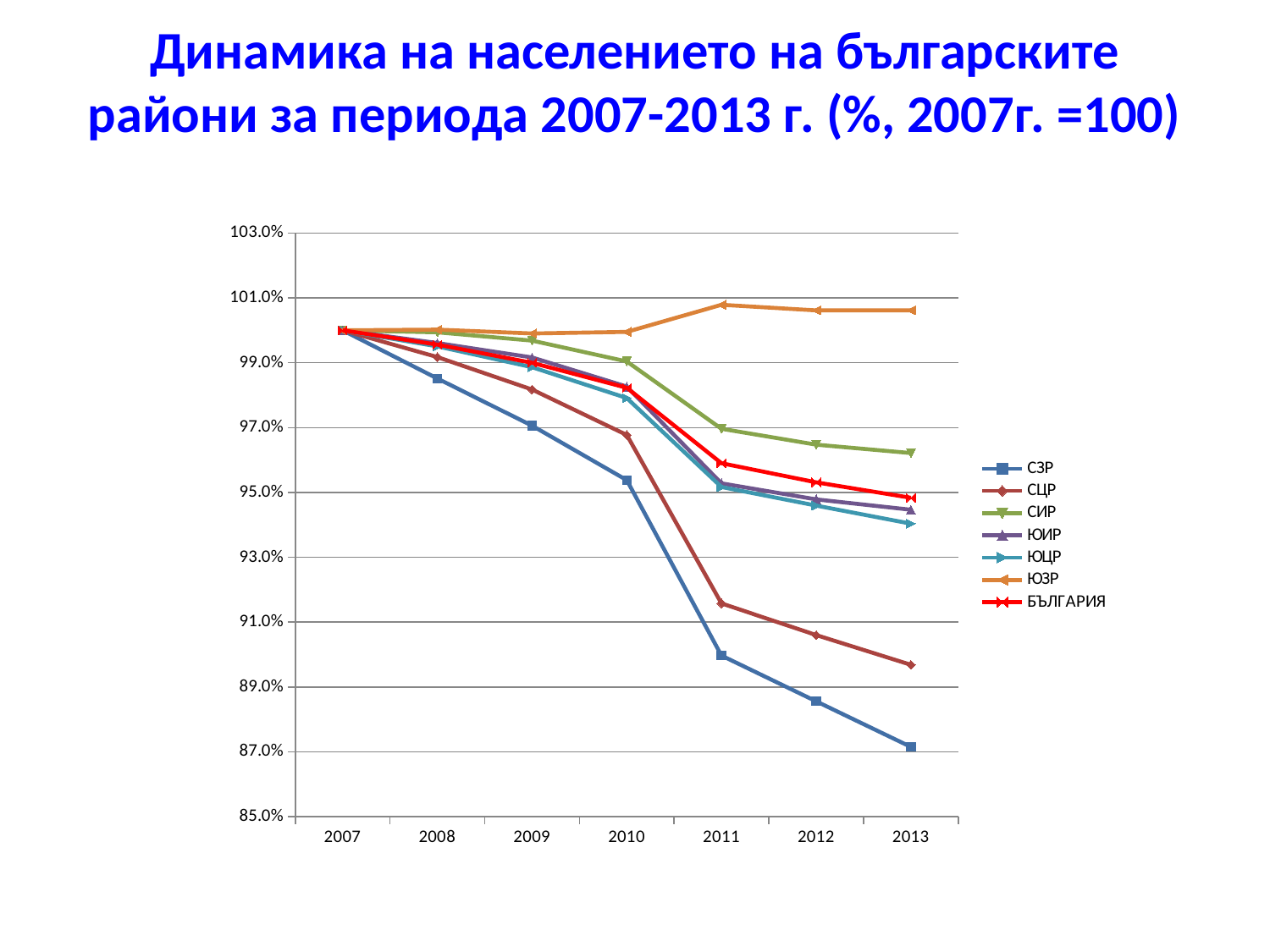

Динамика на населението на българските райони за периода 2007-2013 г. (%, 2007г. =100)

### Chart

| Category | СЗР | СЦР | СИР | ЮИР | ЮЦР | ЮЗР | БЪЛГАРИЯ |
|---|---|---|---|---|---|---|---|
| 2007 | 1.0 | 1.0 | 1.0 | 1.0 | 1.0 | 1.0 | 1.0 |
| 2008 | 0.9851398902214499 | 0.9917624336069532 | 0.9993851308512107 | 0.996080754399271 | 0.9950555866436794 | 1.0002241592608987 | 0.9955908441595668 |
| 2009 | 0.9706034809092005 | 0.9817468748323408 | 0.9968288879637852 | 0.9916321930545959 | 0.9886368414753669 | 0.999031007751938 | 0.9899835581038182 |
| 2010 | 0.9537990174991827 | 0.967739685605451 | 0.9904019933856207 | 0.9826515876807977 | 0.9791206409688281 | 0.9995209423390499 | 0.9822819655618058 |
| 2011 | 0.8996947967032022 | 0.915787327646333 | 0.9696436077296108 | 0.9528127447863287 | 0.9516892711470224 | 1.0078810423689377 | 0.9590308574156983 |
| 2012 | 0.8855702720374418 | 0.9060078330382532 | 0.9647367503258303 | 0.9478686160169523 | 0.9459607901486947 | 1.006157286027217 | 0.9531170364064575 |
| 2013 | 0.8715188757162277 | 0.8968431782820967 | 0.9621553078831265 | 0.9446776236209815 | 0.9403759255006356 | 1.0061714733222105 | 0.9483574988109009 |